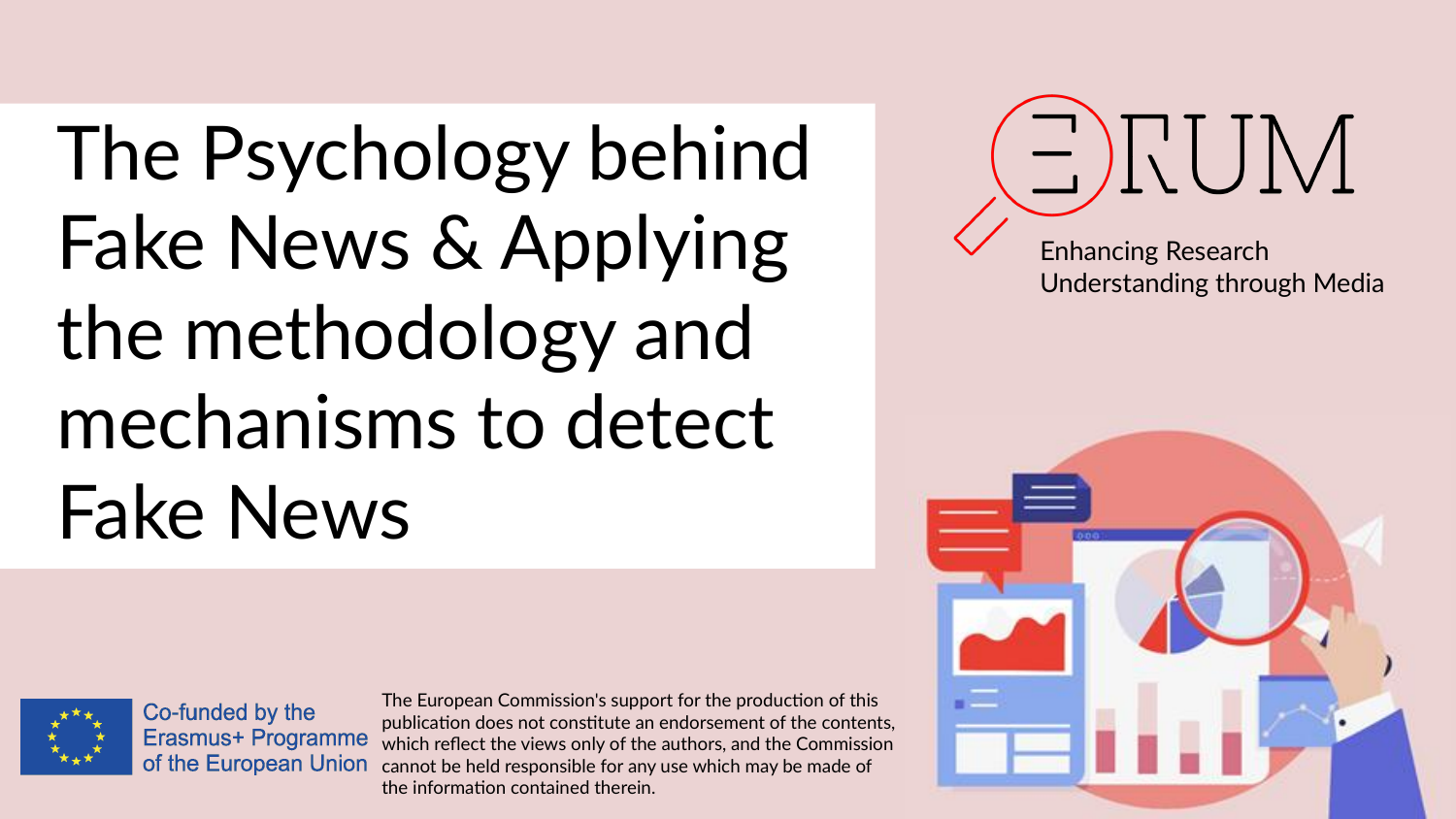

# The Psychology behind Fake News & Applying the methodology and mechanisms to detect Fake News